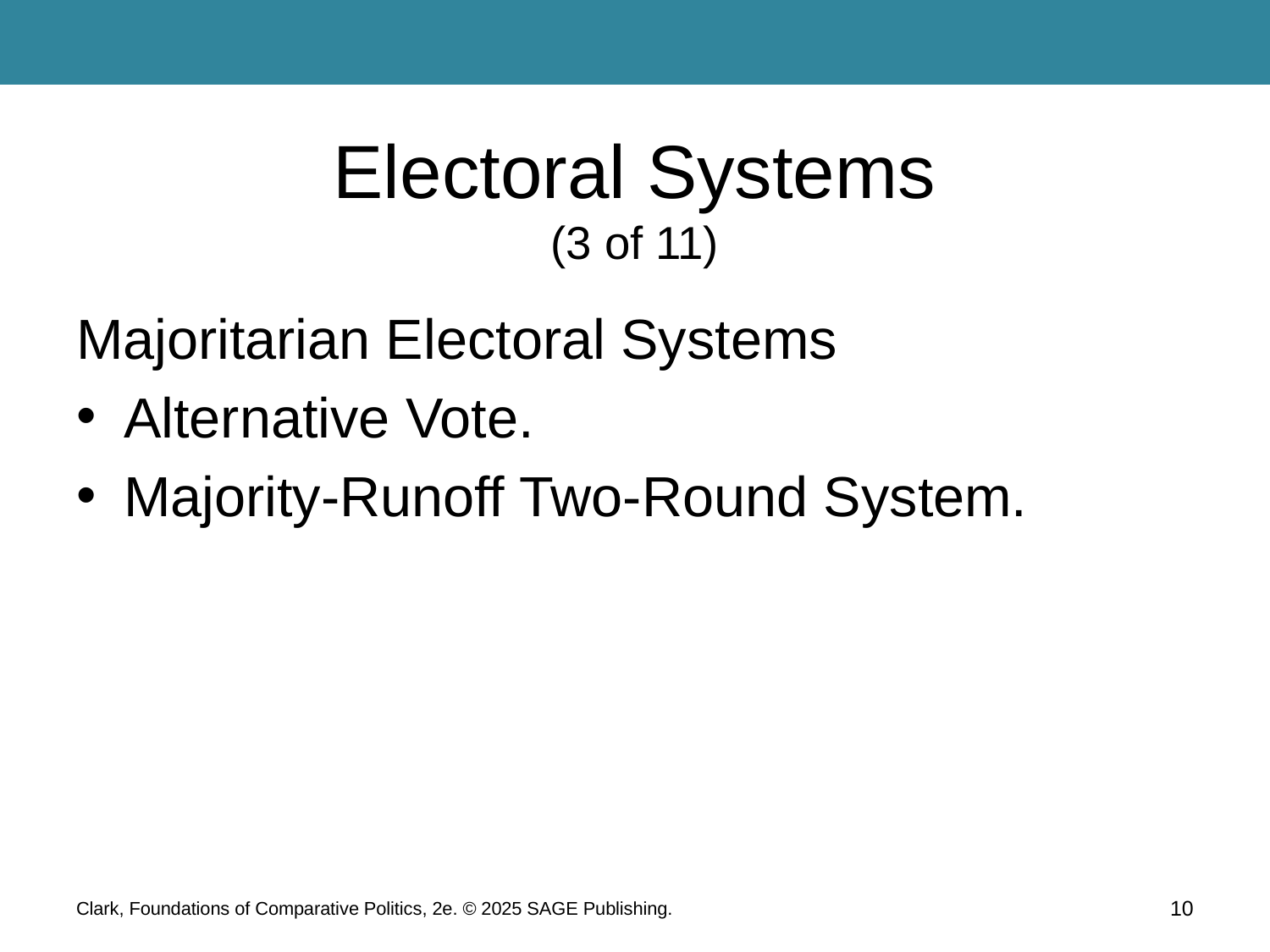

# Electoral Systems (3 of 11)
Majoritarian Electoral Systems
Alternative Vote.
Majority-Runoff Two-Round System.
Clark, Foundations of Comparative Politics, 2e. © 2025 SAGE Publishing.
10